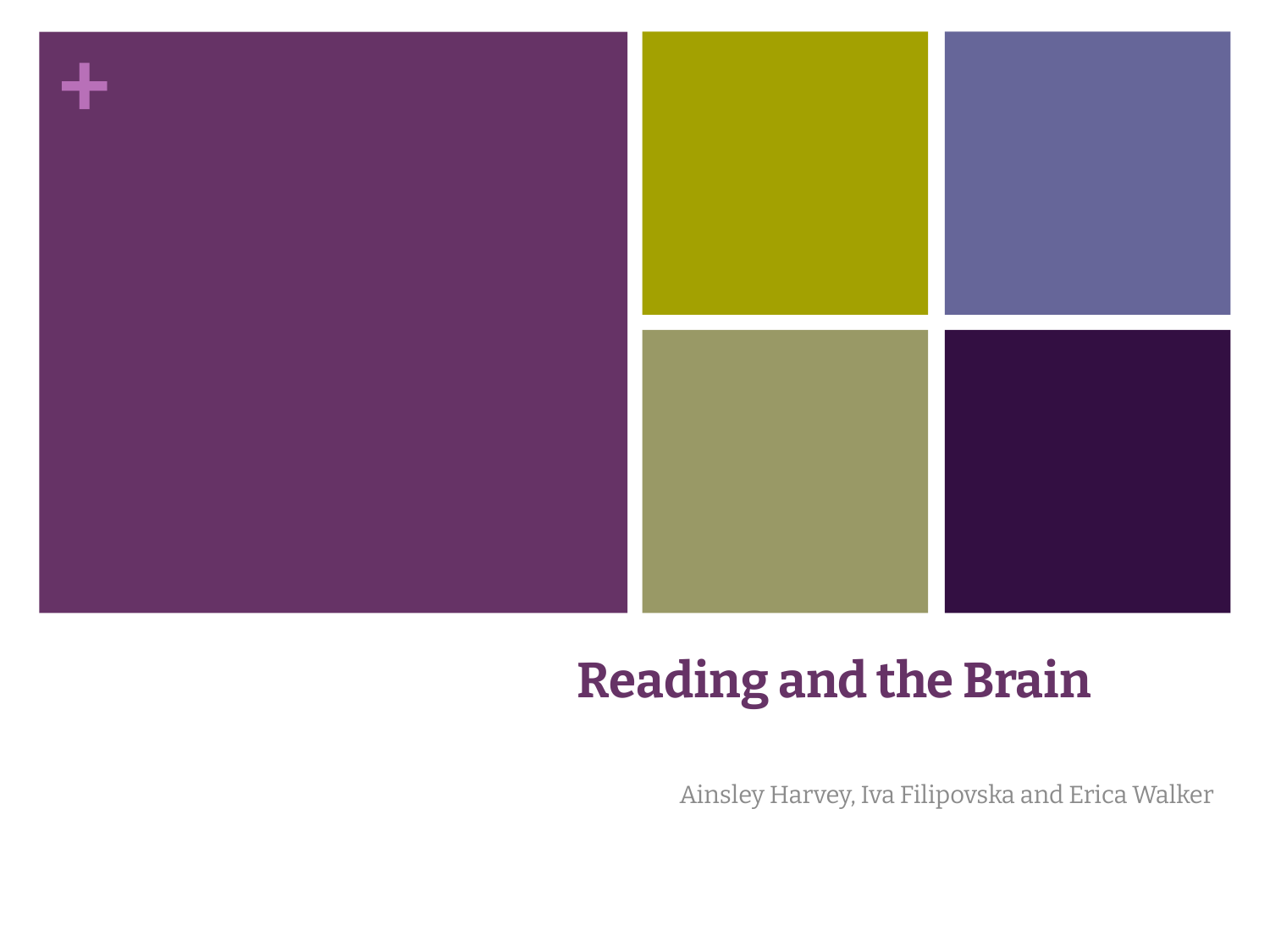

# Reading and the Brain
Ainsley Harvey, Iva Filipovska and Erica Walker